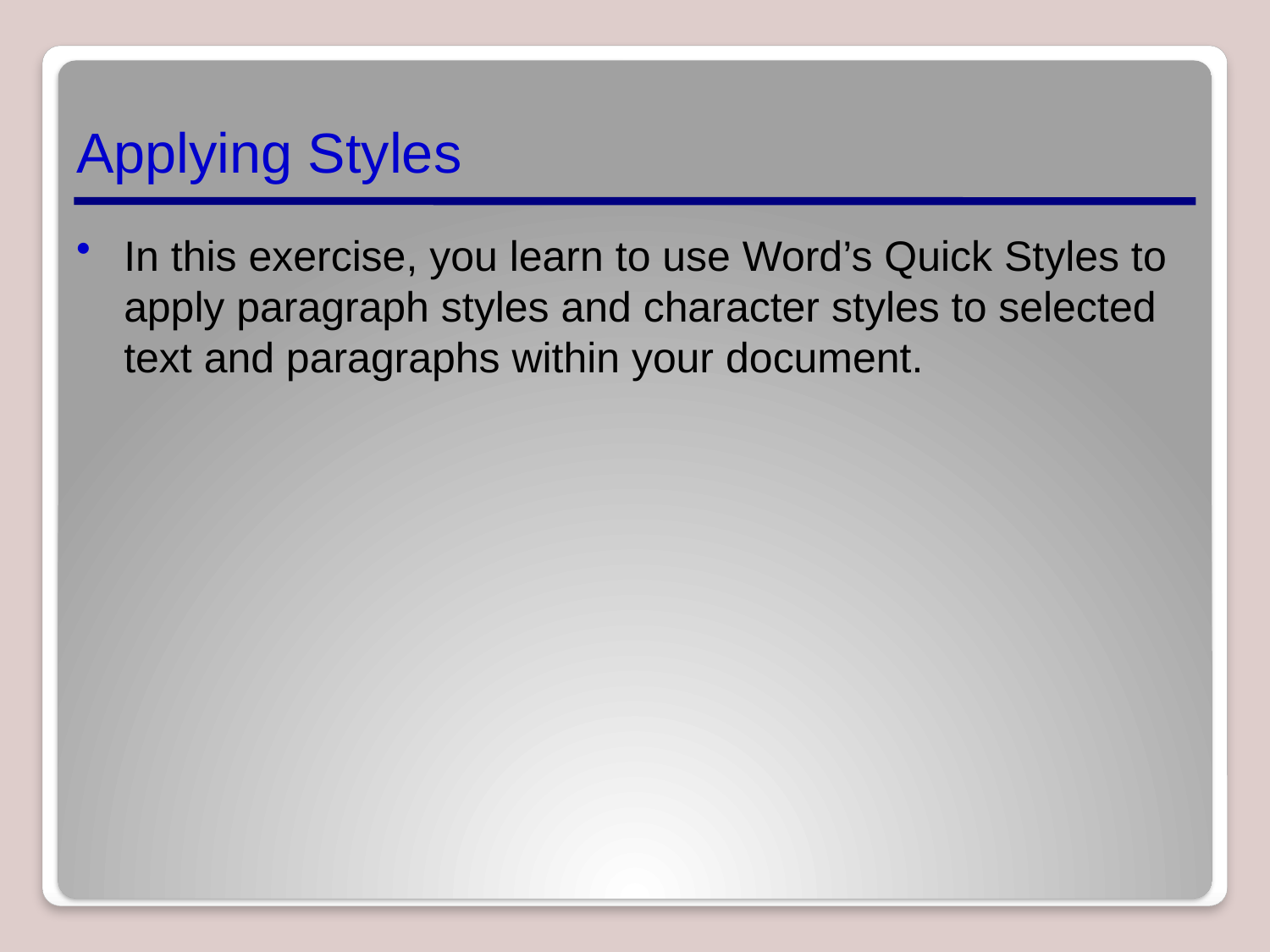

# Applying Styles
In this exercise, you learn to use Word’s Quick Styles to apply paragraph styles and character styles to selected text and paragraphs within your document.